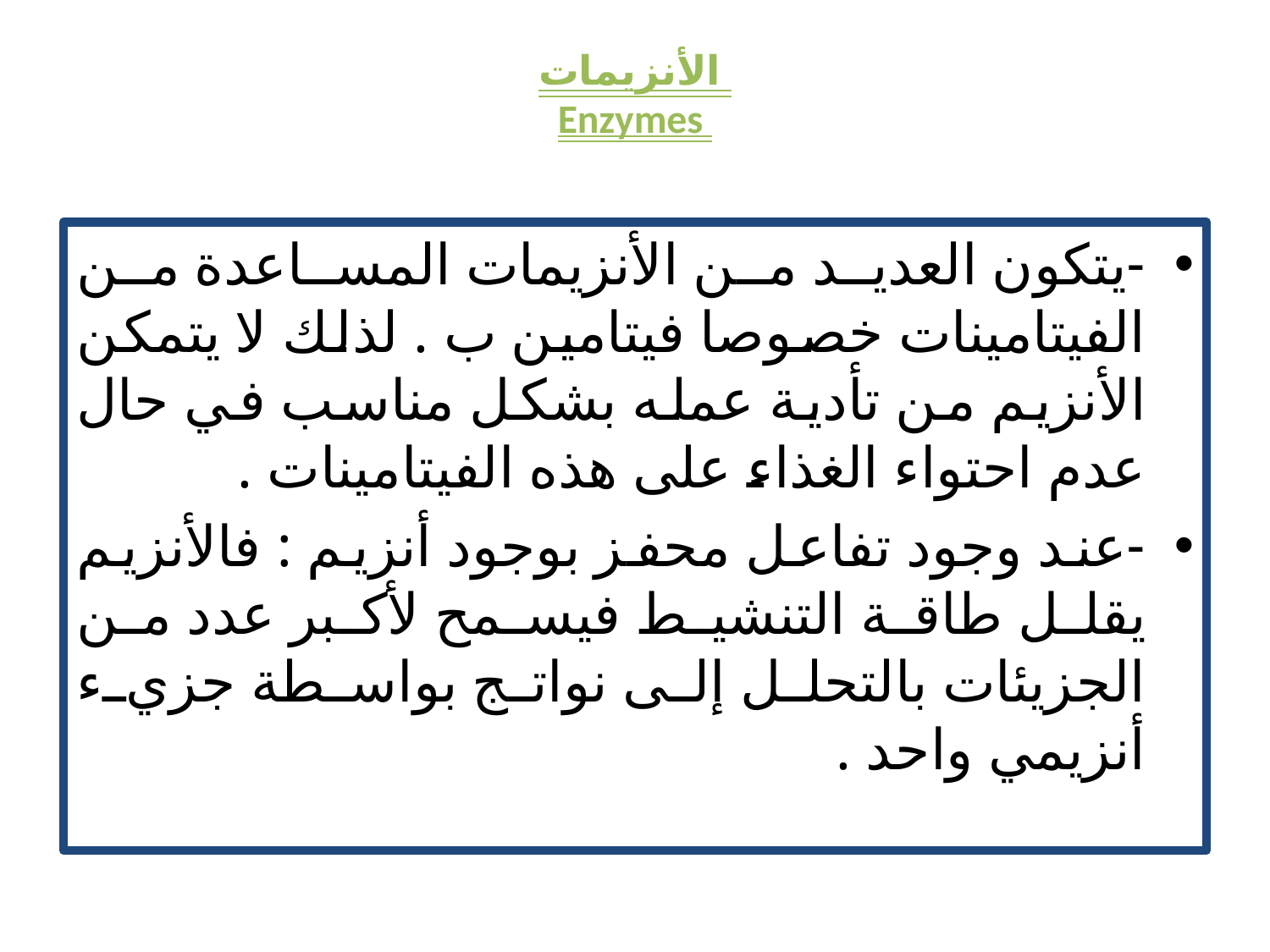

# الأنزيمات Enzymes
-يتكون العديد من الأنزيمات المساعدة من الفيتامينات خصوصا فيتامين ب . لذلك لا يتمكن الأنزيم من تأدية عمله بشكل مناسب في حال عدم احتواء الغذاء على هذه الفيتامينات .
-عند وجود تفاعل محفز بوجود أنزيم : فالأنزيم يقلل طاقة التنشيط فيسمح لأكبر عدد من الجزيئات بالتحلل إلى نواتج بواسطة جزيء أنزيمي واحد .